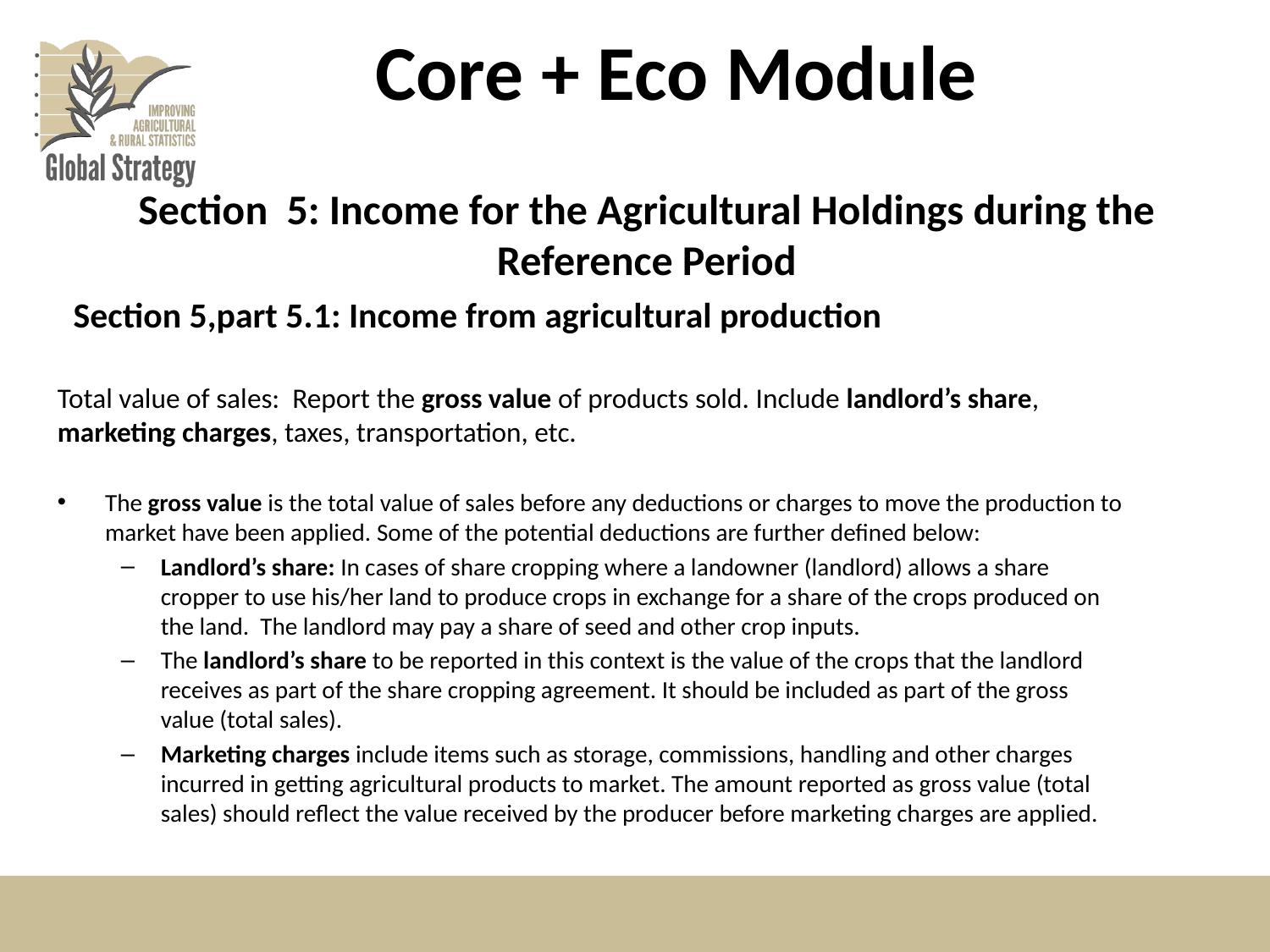

# Core + Eco Module
Section  5: Income for the Agricultural Holdings during the Reference Period

Section 5,part 5.1: Income from agricultural production

Total value of sales:  Report the gross value of products sold. Include landlord’s share, marketing charges, taxes, transportation, etc.

The gross value is the total value of sales before any deductions or charges to move the production to market have been applied. Some of the potential deductions are further defined below:
Landlord’s share: In cases of share cropping where a landowner (landlord) allows a share cropper to use his/her land to produce crops in exchange for a share of the crops produced on the land.  The landlord may pay a share of seed and other crop inputs.
The landlord’s share to be reported in this context is the value of the crops that the landlord receives as part of the share cropping agreement. It should be included as part of the gross value (total sales).
Marketing charges include items such as storage, commissions, handling and other charges incurred in getting agricultural products to market. The amount reported as gross value (total sales) should reflect the value received by the producer before marketing charges are applied.